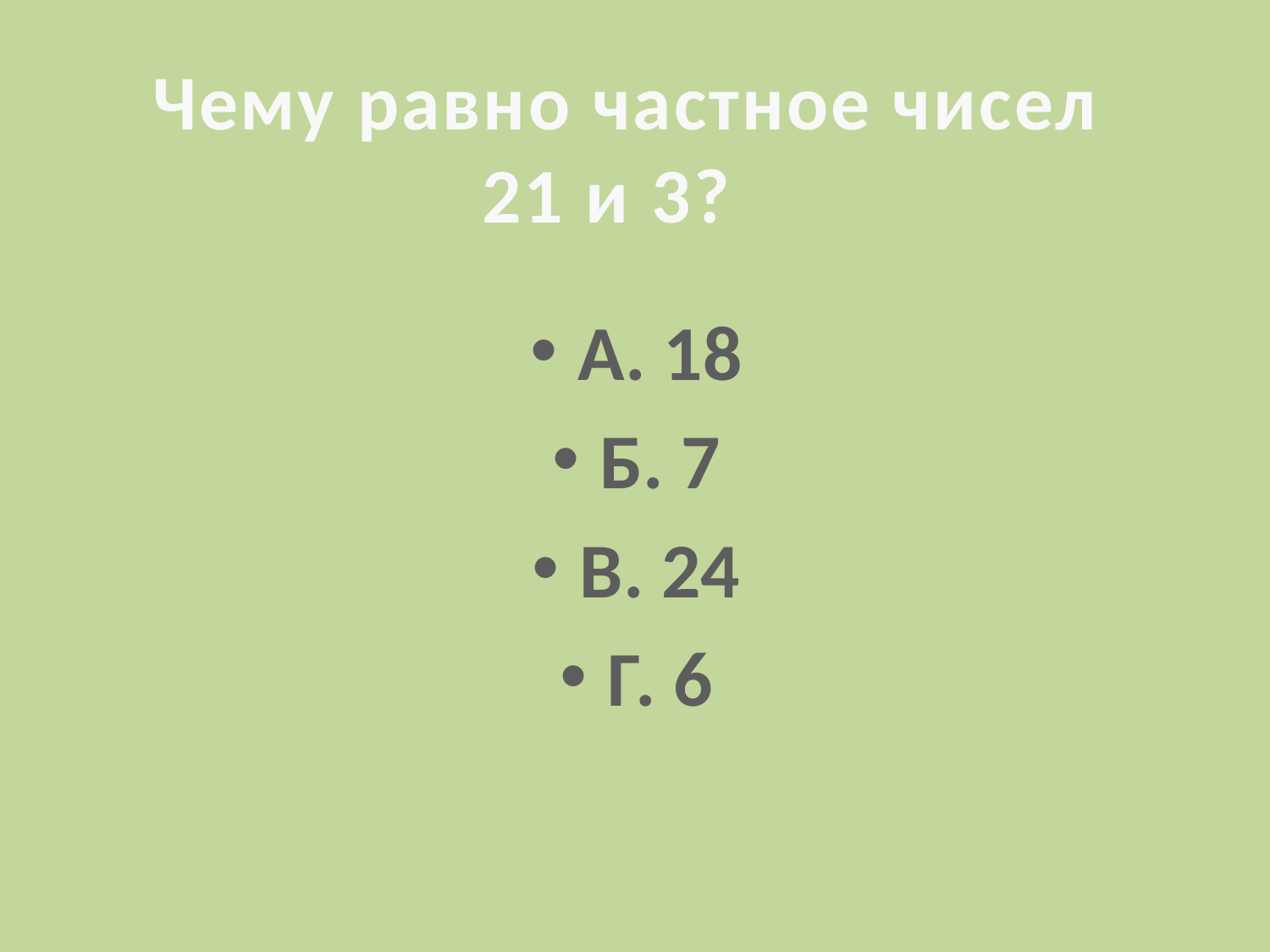

# Чему равно частное чисел 21 и 3?
А. 18
Б. 7
В. 24
Г. 6